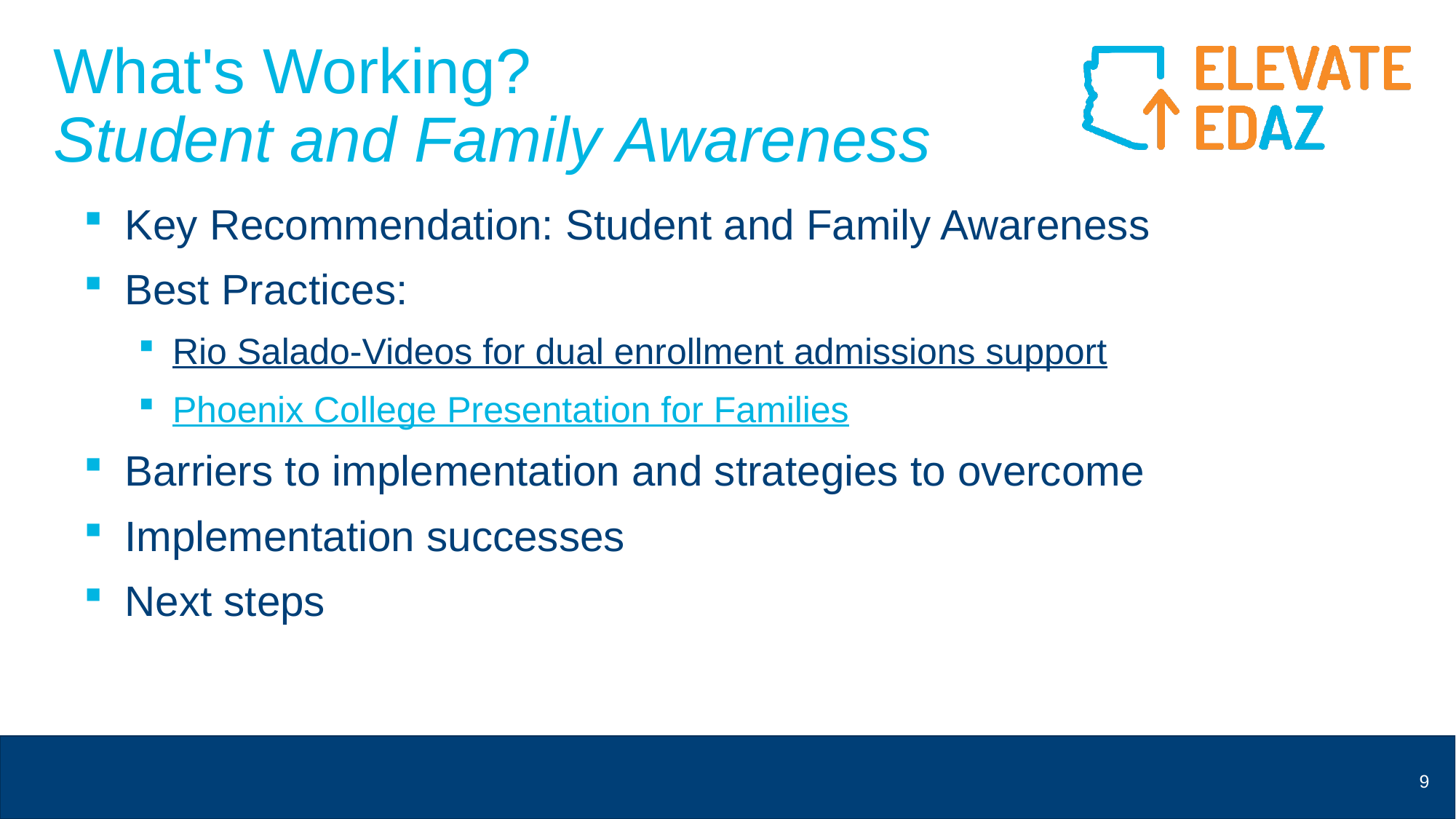

# What's Working? Student and Family Awareness
Key Recommendation: Student and Family Awareness
Best Practices:
Rio Salado-Videos for dual enrollment admissions support
Phoenix College Presentation for Families
Barriers to implementation and strategies to overcome
Implementation successes
Next steps

9